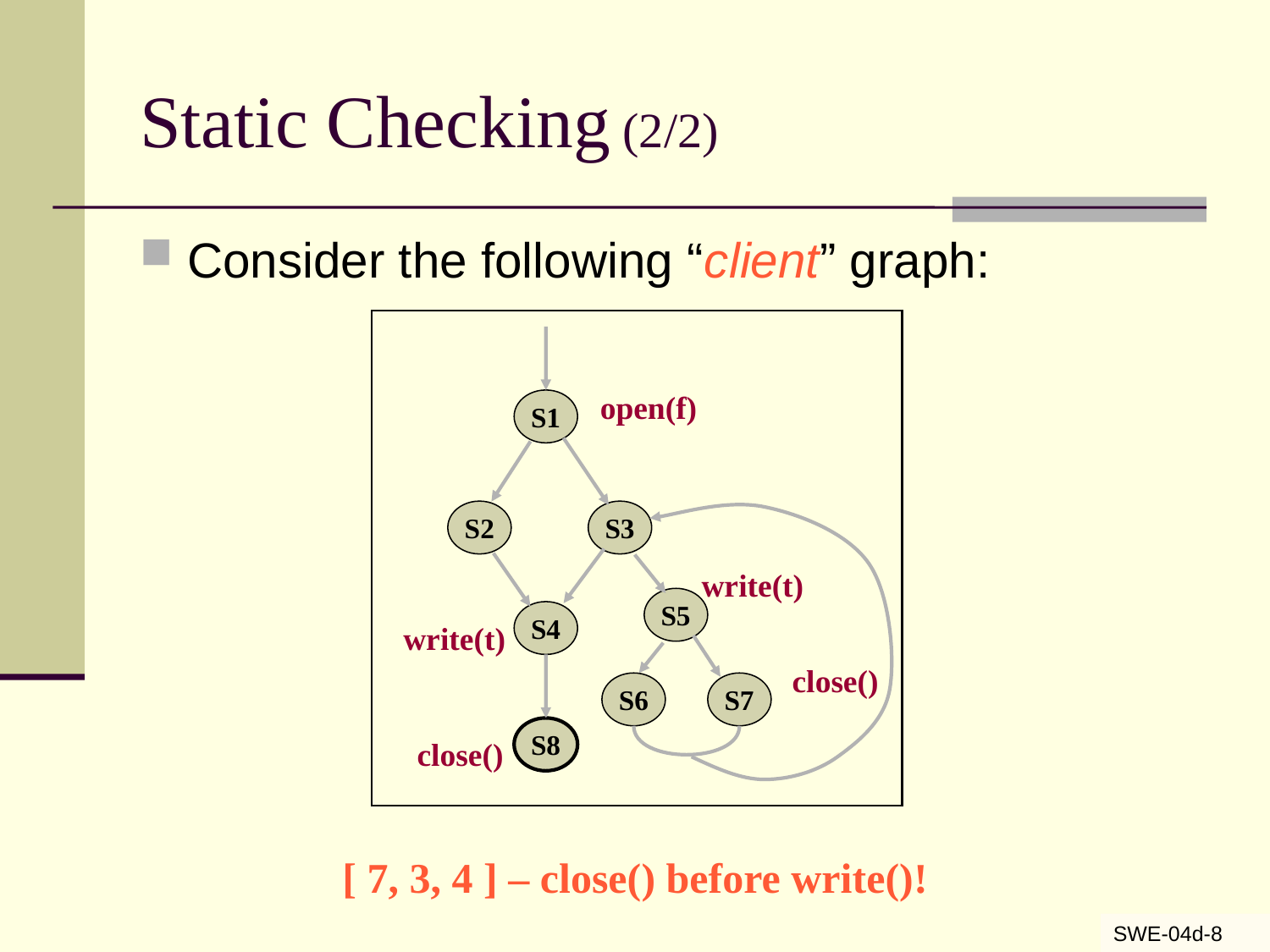

# Static Checking (2/2)
Consider the following “client” graph:

open(f)
S1

S2
S3

write(t)
S5
S4
write(t)

close()
S6
S7
S8
close()
[ 7, 3, 4 ] – close() before write()!